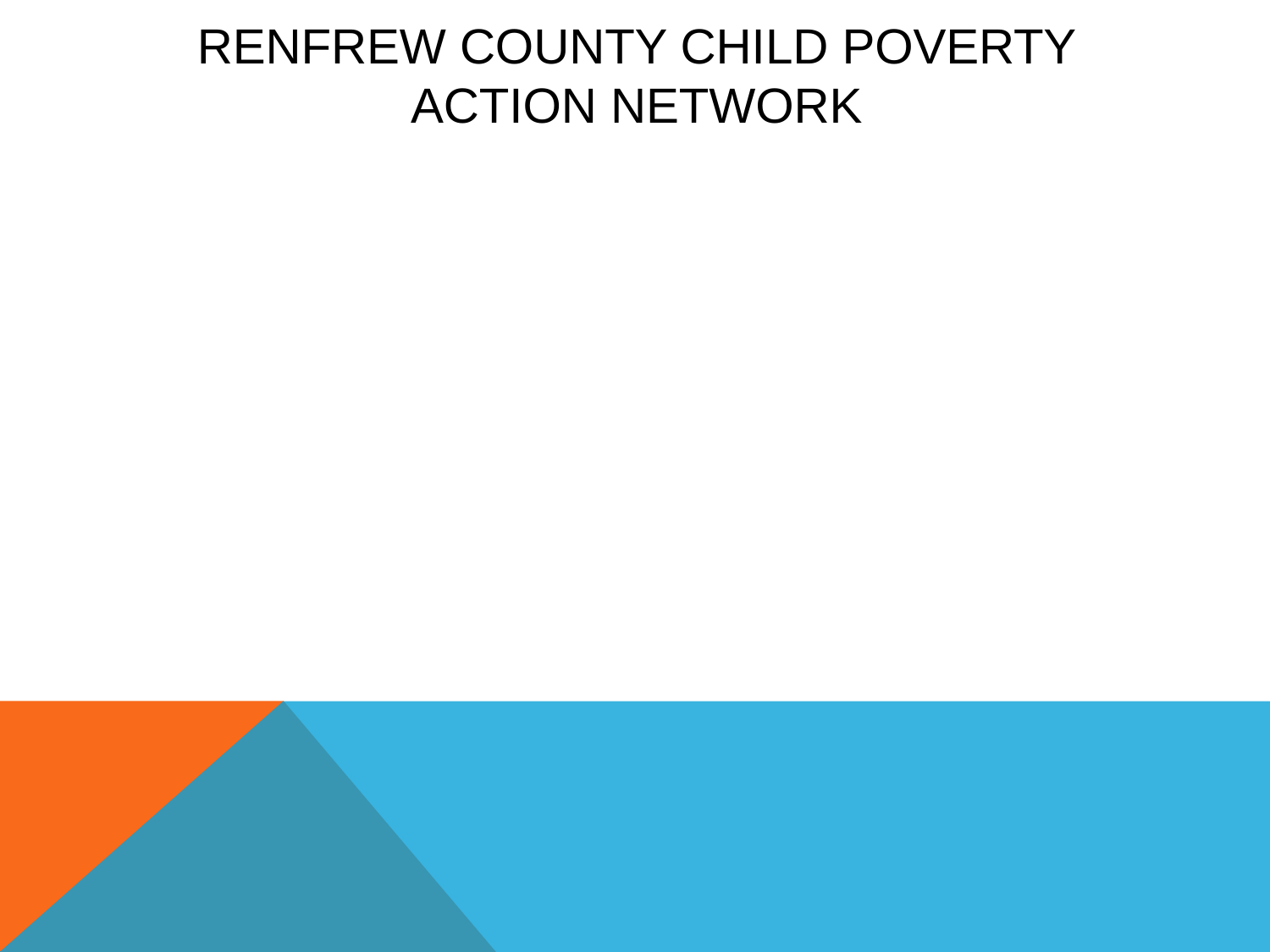

# Renfrew County child poverty action network